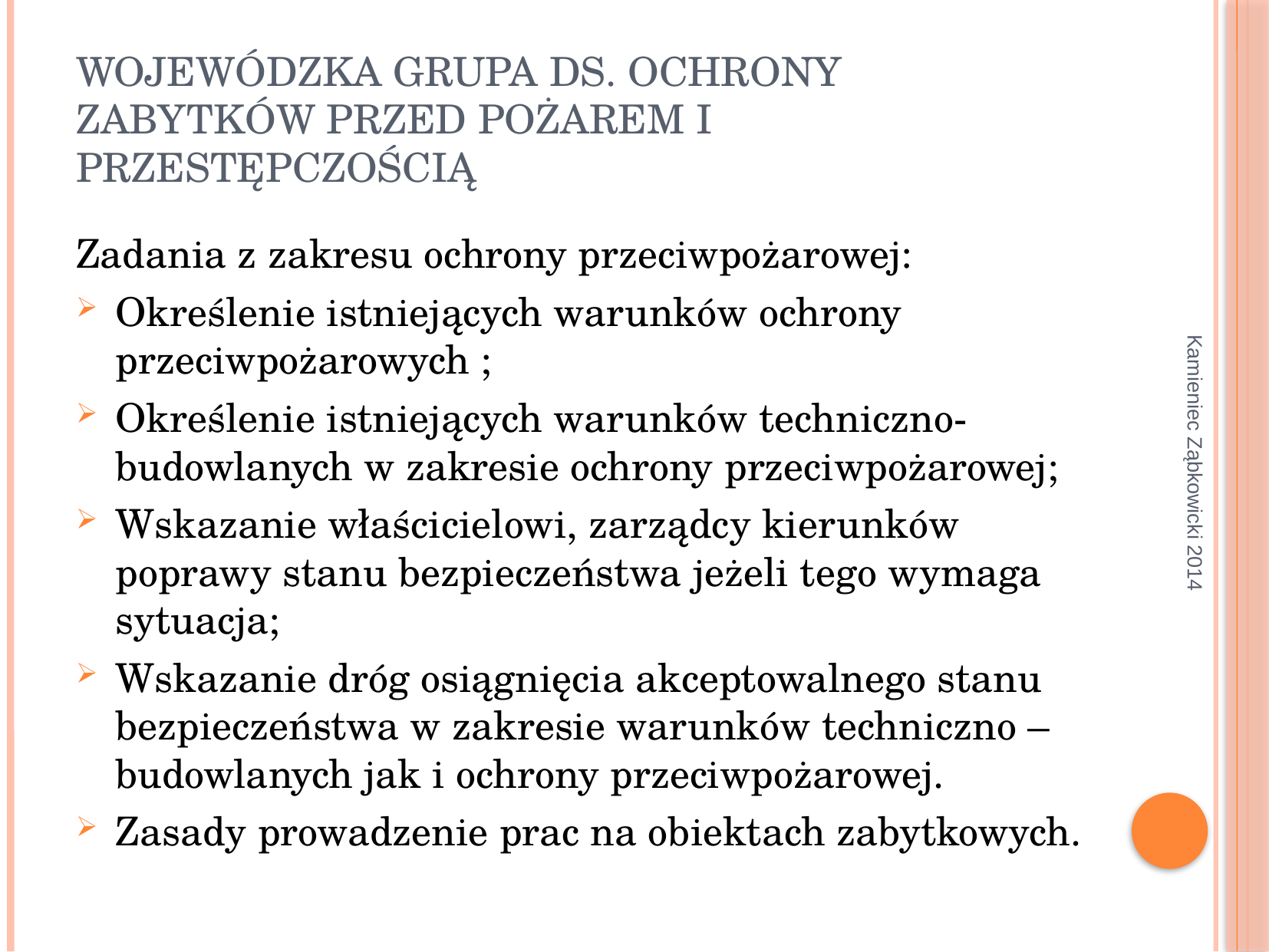

# Wojewódzka Grupa ds. Ochrony Zabytków przed Pożarem i przestępczością
Zadania z zakresu ochrony przeciwpożarowej:
Określenie istniejących warunków ochrony przeciwpożarowych ;
Określenie istniejących warunków techniczno-budowlanych w zakresie ochrony przeciwpożarowej;
Wskazanie właścicielowi, zarządcy kierunków poprawy stanu bezpieczeństwa jeżeli tego wymaga sytuacja;
Wskazanie dróg osiągnięcia akceptowalnego stanu bezpieczeństwa w zakresie warunków techniczno – budowlanych jak i ochrony przeciwpożarowej.
Zasady prowadzenie prac na obiektach zabytkowych.
Kamieniec Ząbkowicki 2014